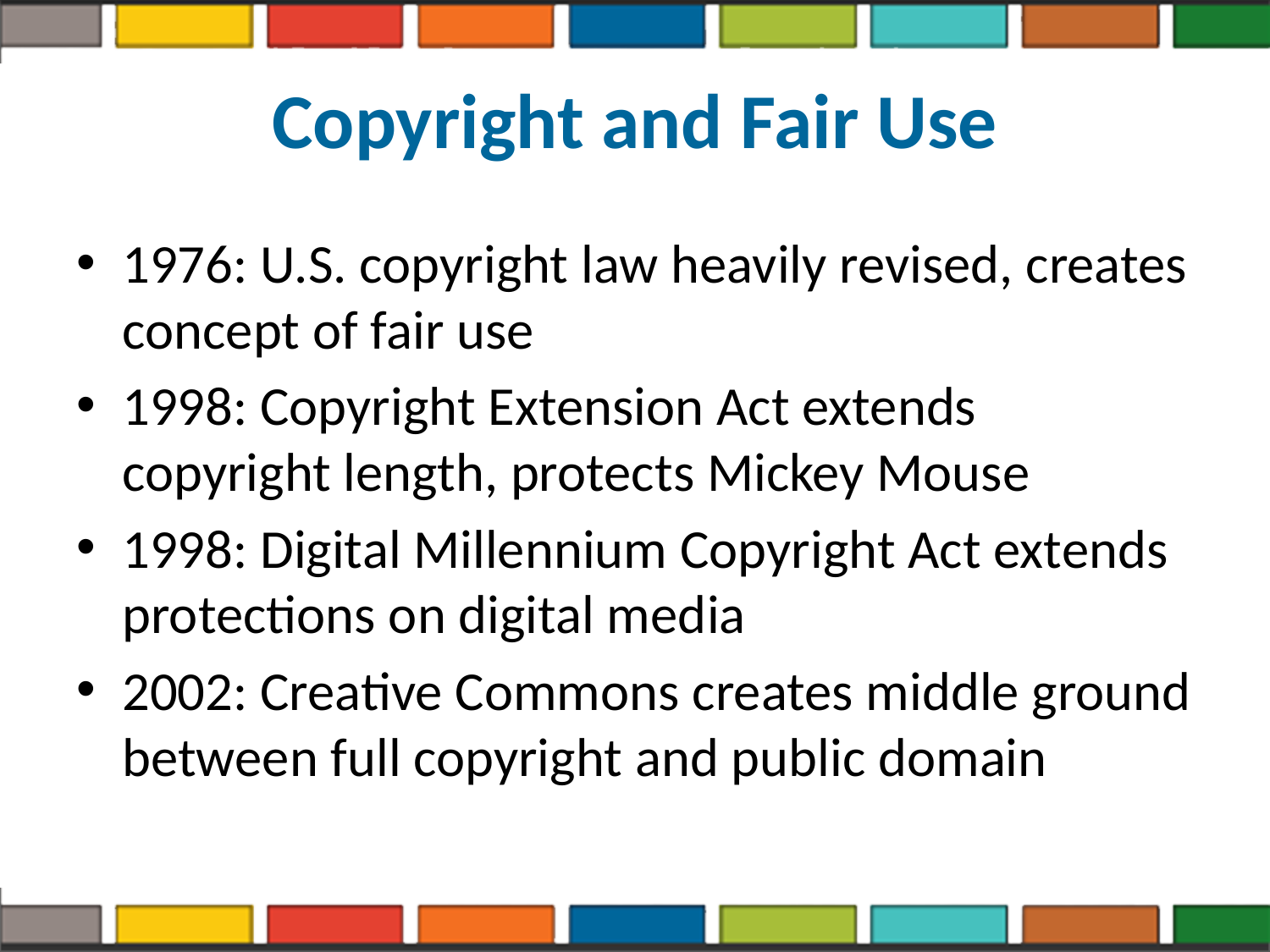

# Copyright and Fair Use
1976: U.S. copyright law heavily revised, creates concept of fair use
1998: Copyright Extension Act extends copyright length, protects Mickey Mouse
1998: Digital Millennium Copyright Act extends protections on digital media
2002: Creative Commons creates middle ground between full copyright and public domain